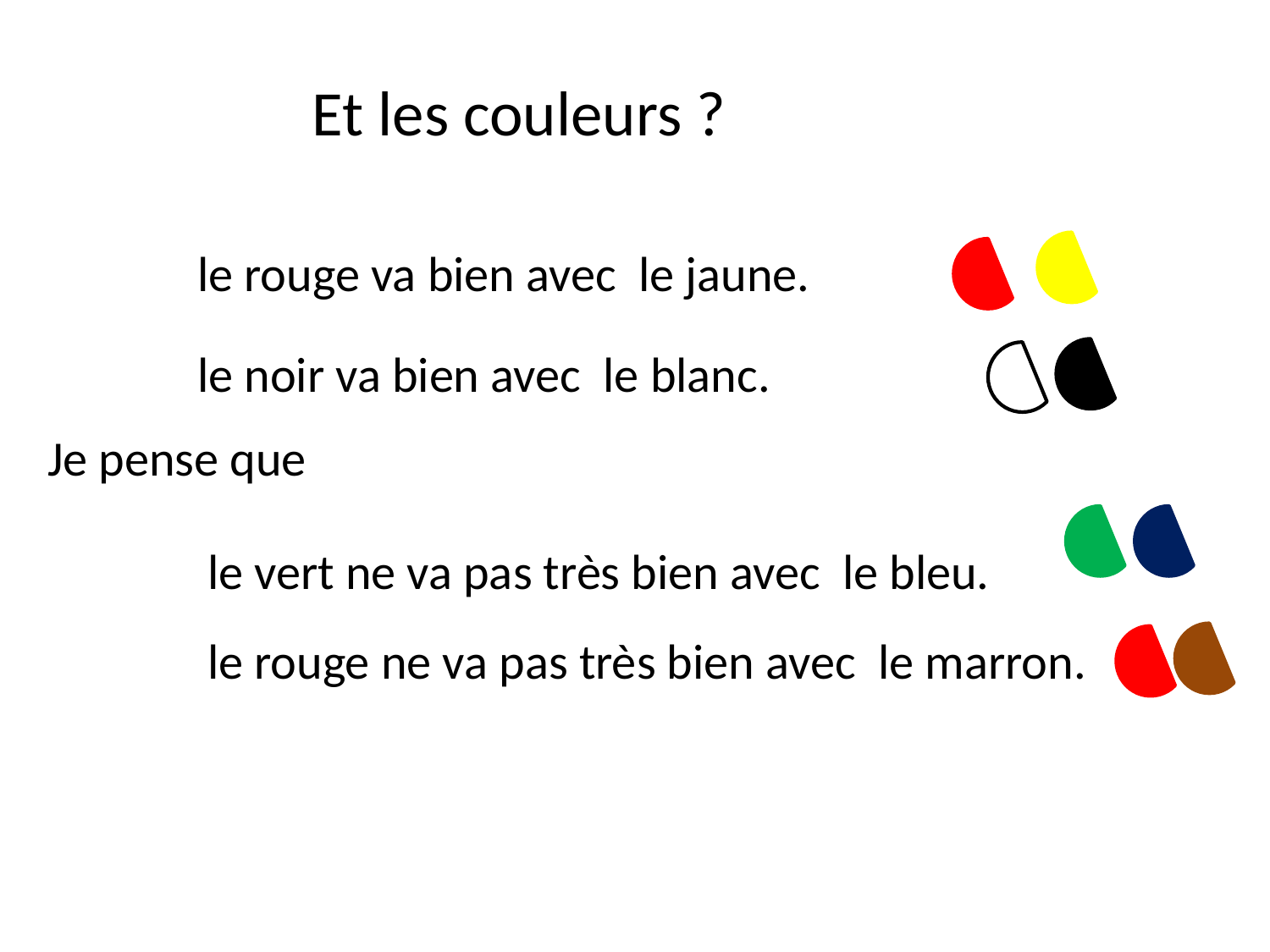

Et les couleurs ?

le rouge va bien avec  le jaune.

le noir va bien avec  le blanc.

Je pense que

le vert ne va pas très bien avec  le bleu.
le rouge ne va pas très bien avec  le marron.